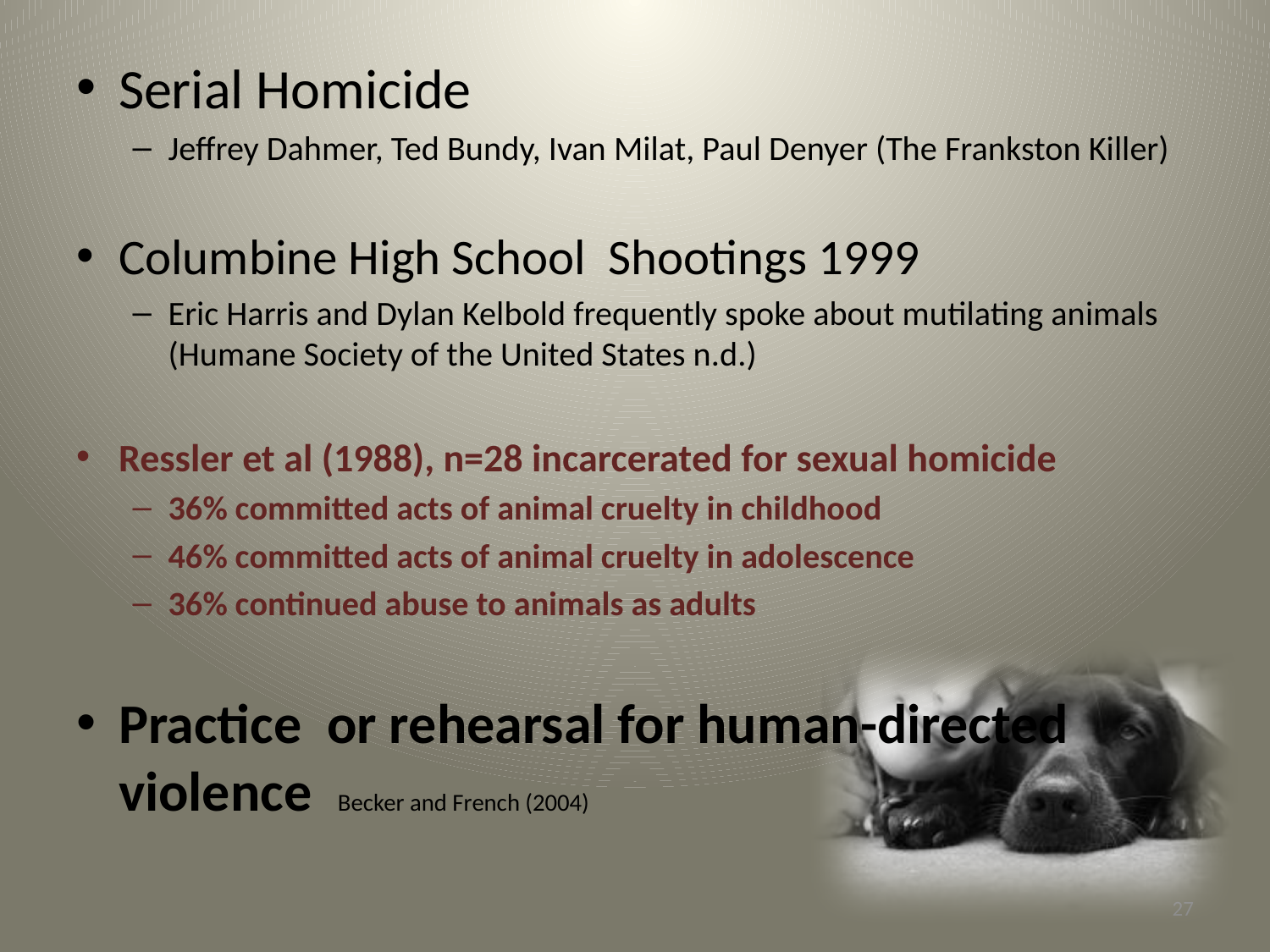

Serial Homicide
Jeffrey Dahmer, Ted Bundy, Ivan Milat, Paul Denyer (The Frankston Killer)

Columbine High School  Shootings 1999
Eric Harris and Dylan Kelbold frequently spoke about mutilating animals (Humane Society of the United States n.d.)

Ressler et al (1988), n=28 incarcerated for sexual homicide
36% committed acts of animal cruelty in childhood
46% committed acts of animal cruelty in adolescence
36% continued abuse to animals as adults

Practice  or rehearsal for human-directed violence  Becker and French (2004)

27